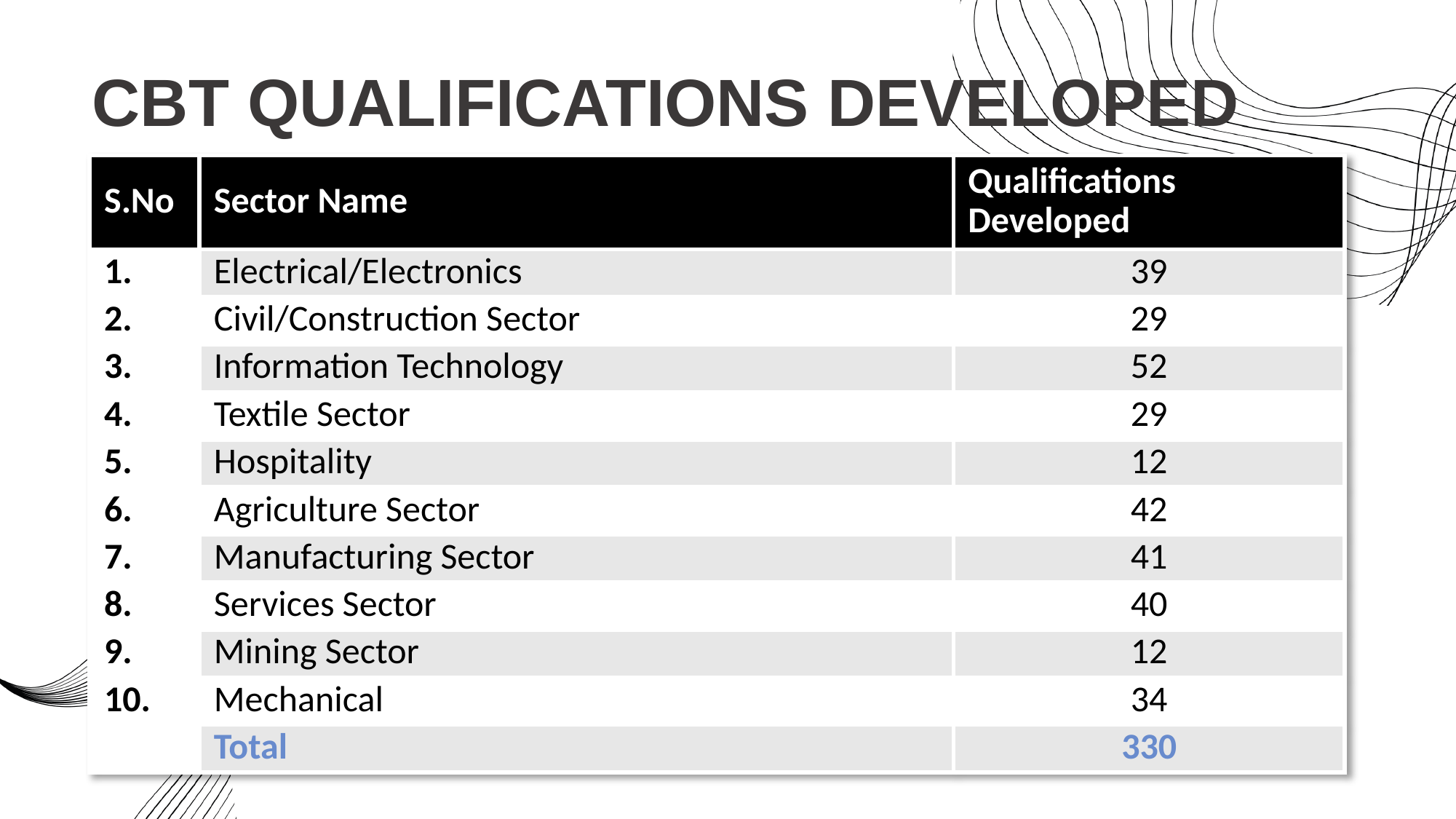

# CBT QUALIFICATIONS DEVELOPED
| S.No | Sector Name | Qualifications Developed |
| --- | --- | --- |
|  | Electrical/Electronics | 39 |
| 2. | Civil/Construction Sector | 29 |
| 3. | Information Technology | 52 |
| 4. | Textile Sector | 29 |
| 5. | Hospitality | 12 |
| 6. | Agriculture Sector | 42 |
| 7. | Manufacturing Sector | 41 |
| 8. | Services Sector | 40 |
| 9. | Mining Sector | 12 |
| 10. | Mechanical | 34 |
|  | Total | 330 |